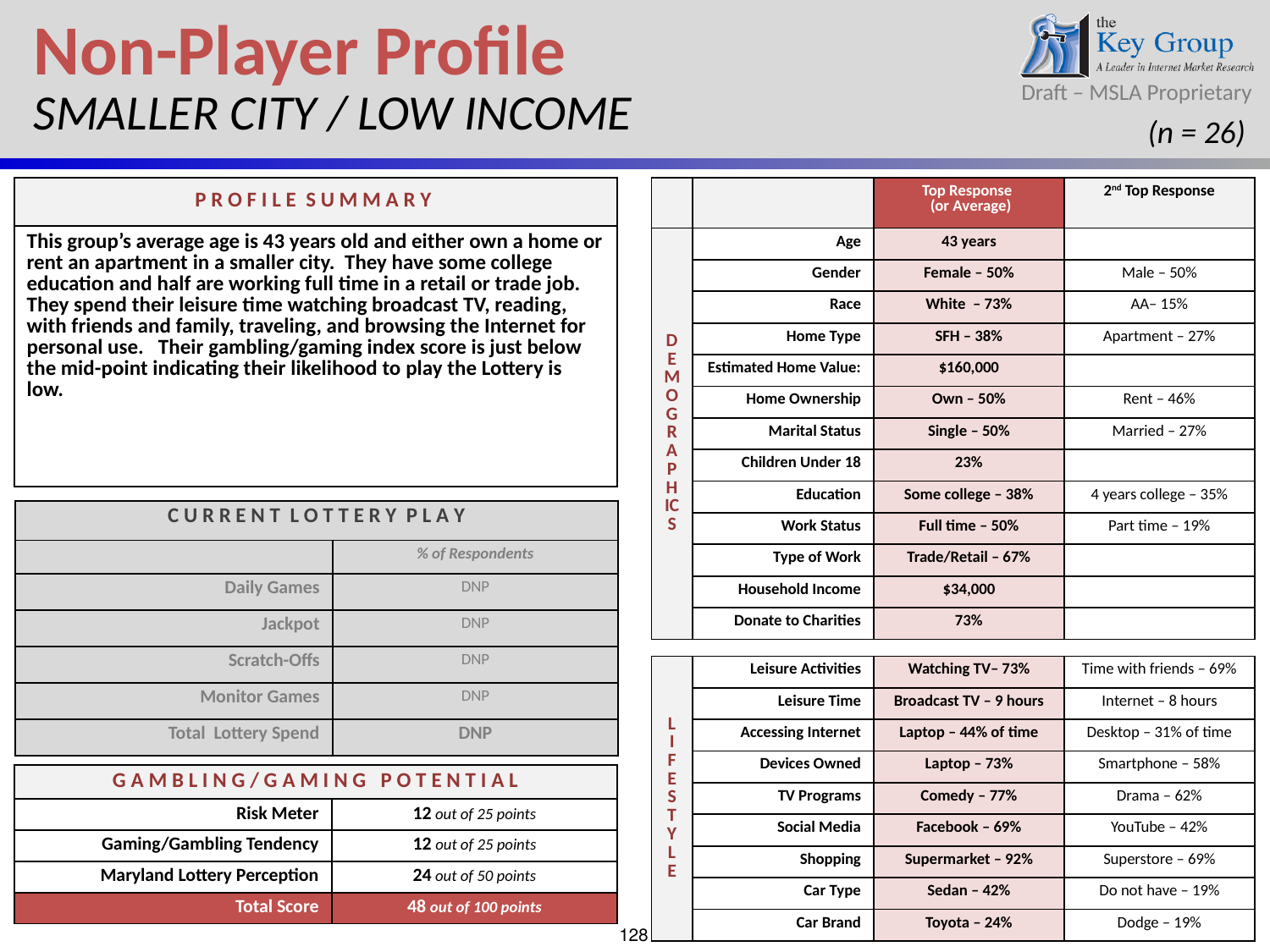

Non-Player Profile
SMALLER CITY / LOW INCOME
(n = 26)
| P R O F I L E S U M M A R Y |
| --- |
| This group’s average age is 43 years old and either own a home or rent an apartment in a smaller city. They have some college education and half are working full time in a retail or trade job. They spend their leisure time watching broadcast TV, reading, with friends and family, traveling, and browsing the Internet for personal use. Their gambling/gaming index score is just below the mid-point indicating their likelihood to play the Lottery is low. |
|  |  | Top Response (or Average) | 2nd Top Response |
| --- | --- | --- | --- |
| DEMOGRAPHICS | Age | 43 years |  |
|  | Gender | Female – 50% | Male – 50% |
|  | Race | White – 73% | AA– 15% |
|  | Home Type | SFH – 38% | Apartment – 27% |
|  | Estimated Home Value: | $160,000 |  |
|  | Home Ownership | Own – 50% | Rent – 46% |
|  | Marital Status | Single – 50% | Married – 27% |
|  | Children Under 18 | 23% |  |
|  | Education | Some college – 38% | 4 years college – 35% |
|  | Work Status | Full time – 50% | Part time – 19% |
|  | Type of Work | Trade/Retail – 67% |  |
|  | Household Income | $34,000 |  |
|  | Donate to Charities | 73% |  |
|  |  |  |  |
| L I F E S TY L E | Leisure Activities | Watching TV– 73% | Time with friends – 69% |
|  | Leisure Time | Broadcast TV – 9 hours | Internet – 8 hours |
|  | Accessing Internet | Laptop – 44% of time | Desktop – 31% of time |
|  | Devices Owned | Laptop – 73% | Smartphone – 58% |
|  | TV Programs | Comedy – 77% | Drama – 62% |
|  | Social Media | Facebook – 69% | YouTube – 42% |
|  | Shopping | Supermarket – 92% | Superstore – 69% |
|  | Car Type | Sedan – 42% | Do not have – 19% |
|  | Car Brand | Toyota – 24% | Dodge – 19% |
| C U R R E N T L O T T E R Y P L A Y |  |
| --- | --- |
|  | % of Respondents |
| Daily Games | DNP |
| Jackpot | DNP |
| Scratch-Offs | DNP |
| Monitor Games | DNP |
| Total Lottery Spend | DNP |
| G A M B L I N G / G A M I N G P O T E N T I A L |  |
| --- | --- |
| Risk Meter | 12 out of 25 points |
| Gaming/Gambling Tendency | 12 out of 25 points |
| Maryland Lottery Perception | 24 out of 50 points |
| Total Score | 48 out of 100 points |